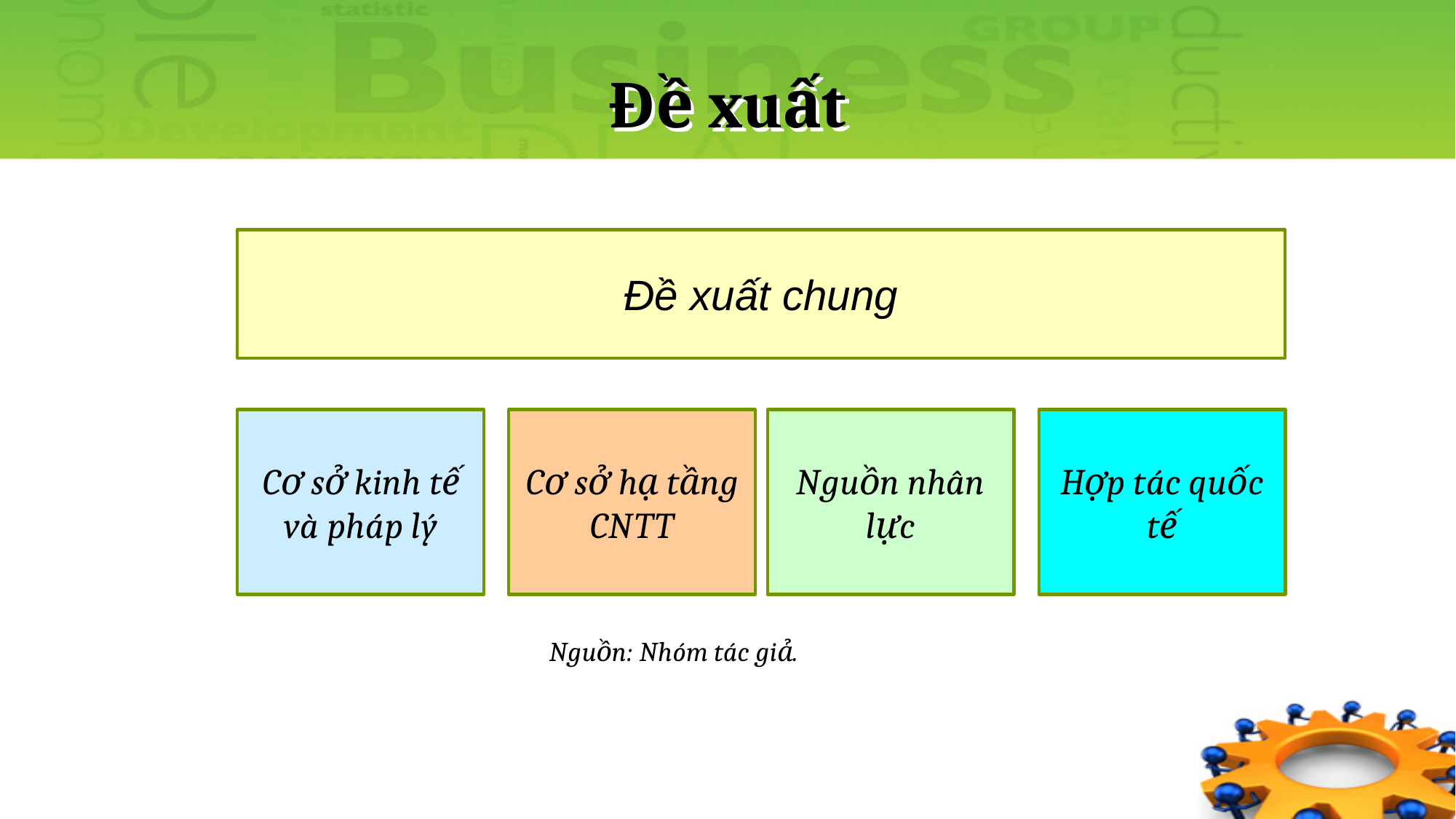

# Đề xuất
Đề xuất chung
Nguồn nhân lực
Hợp tác quốc tế
Cơ sở hạ tầng CNTT
Cơ sở kinh tế và pháp lý
Nguồn: Nhóm tác giả.